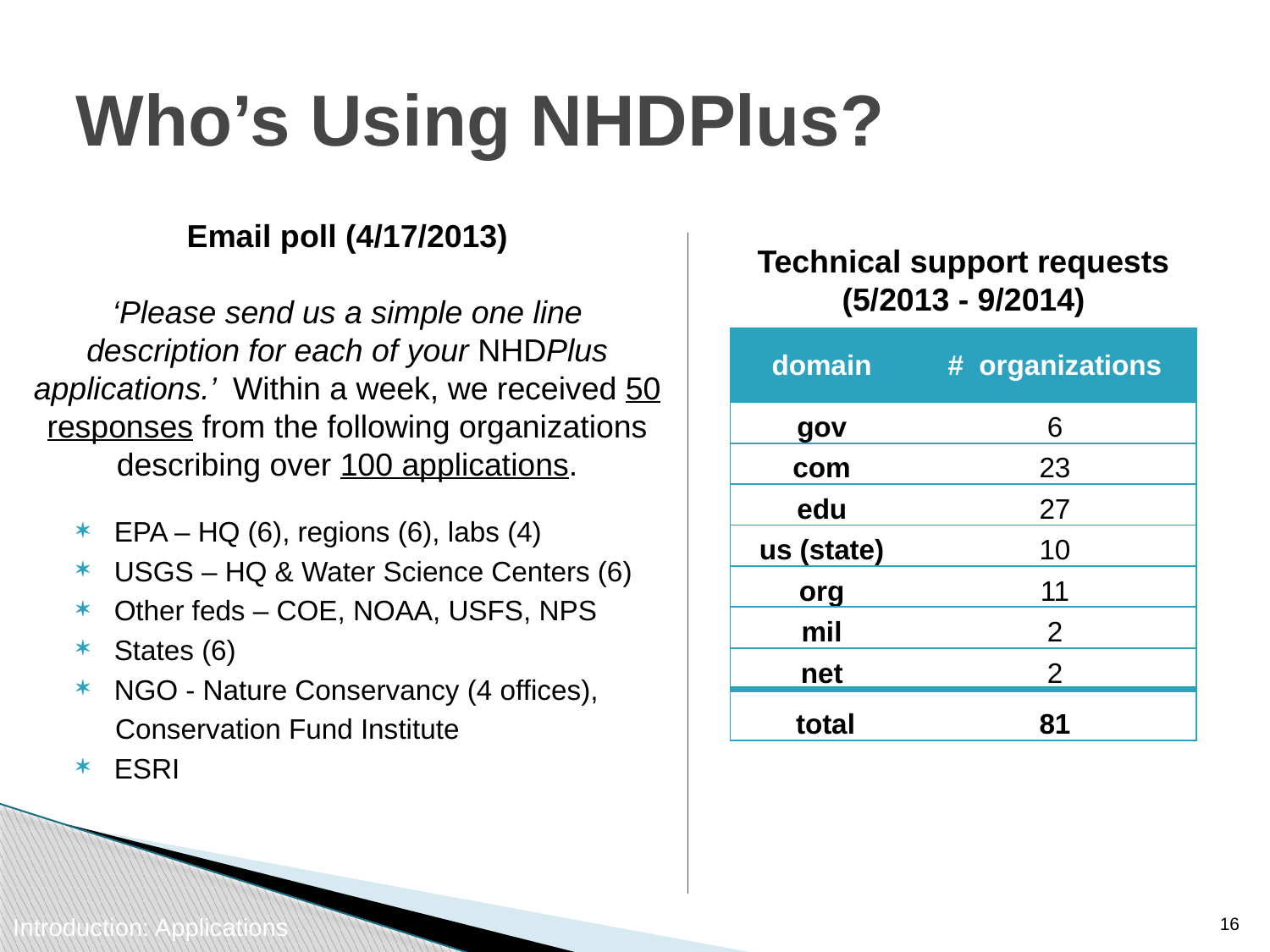

# Who’s Using NHDPlus?
Email poll (4/17/2013)

‘Please send us a simple one line description for each of your NHDPlus applications.’  Within a week, we received 50 responses from the following organizations describing over 100 applications.

Technical support requests
(5/2013 - 9/2014)
| domain | # organizations |
| --- | --- |
| gov | 6 |
| com | 23 |
| edu | 27 |
| us (state) | 10 |
| org | 11 |
| mil | 2 |
| net | 2 |
| total | 81 |
EPA – HQ (6), regions (6), labs (4)
USGS – HQ & Water Science Centers (6)
Other feds – COE, NOAA, USFS, NPS
States (6)
NGO - Nature Conservancy (4 offices),
     Conservation Fund Institute
ESRI
16
Introduction: Applications